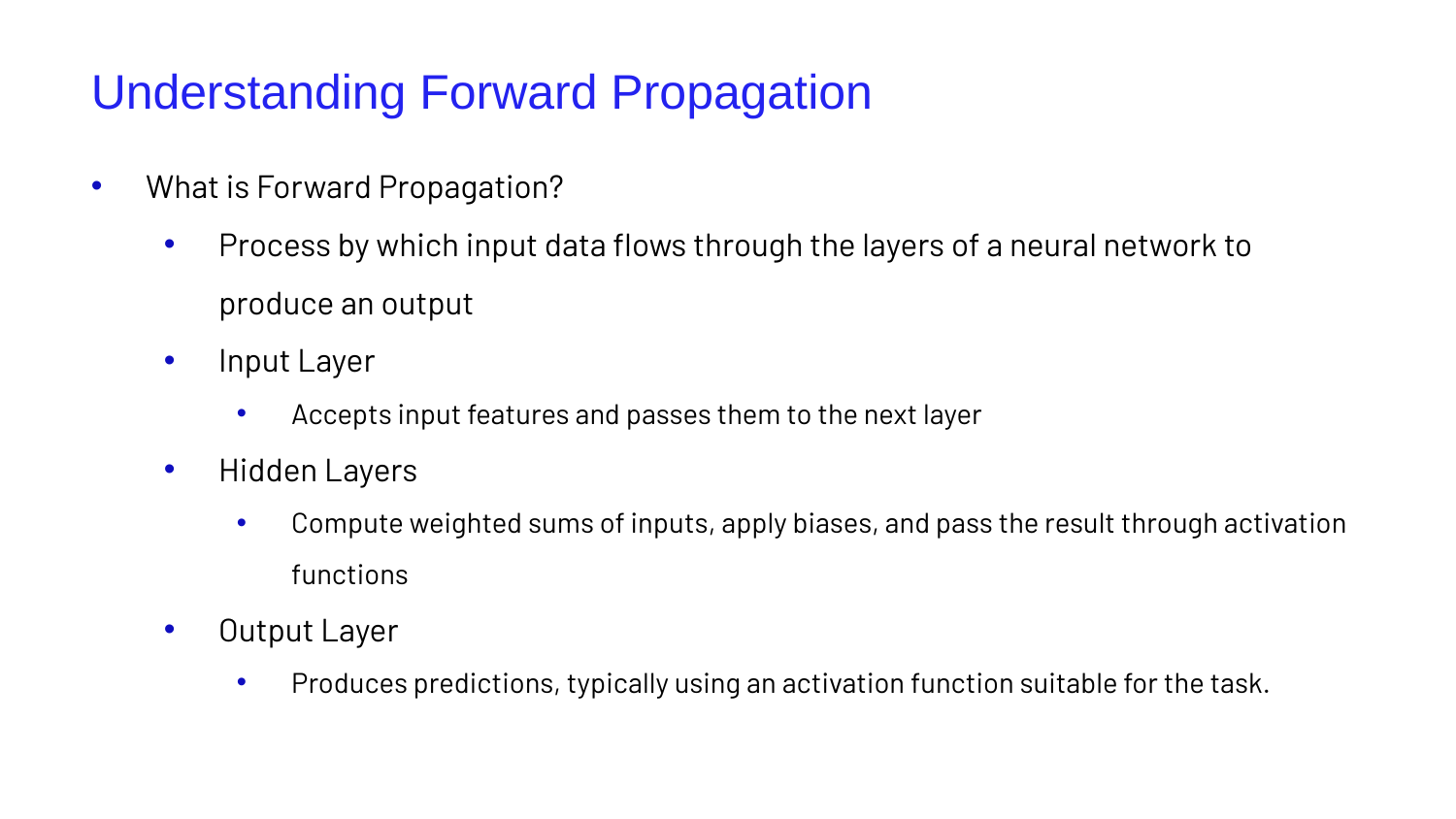

Understanding Forward Propagation
What is Forward Propagation?
Process by which input data flows through the layers of a neural network to produce an output
Input Layer
Accepts input features and passes them to the next layer
Hidden Layers
Compute weighted sums of inputs, apply biases, and pass the result through activation functions
Output Layer
Produces predictions, typically using an activation function suitable for the task.